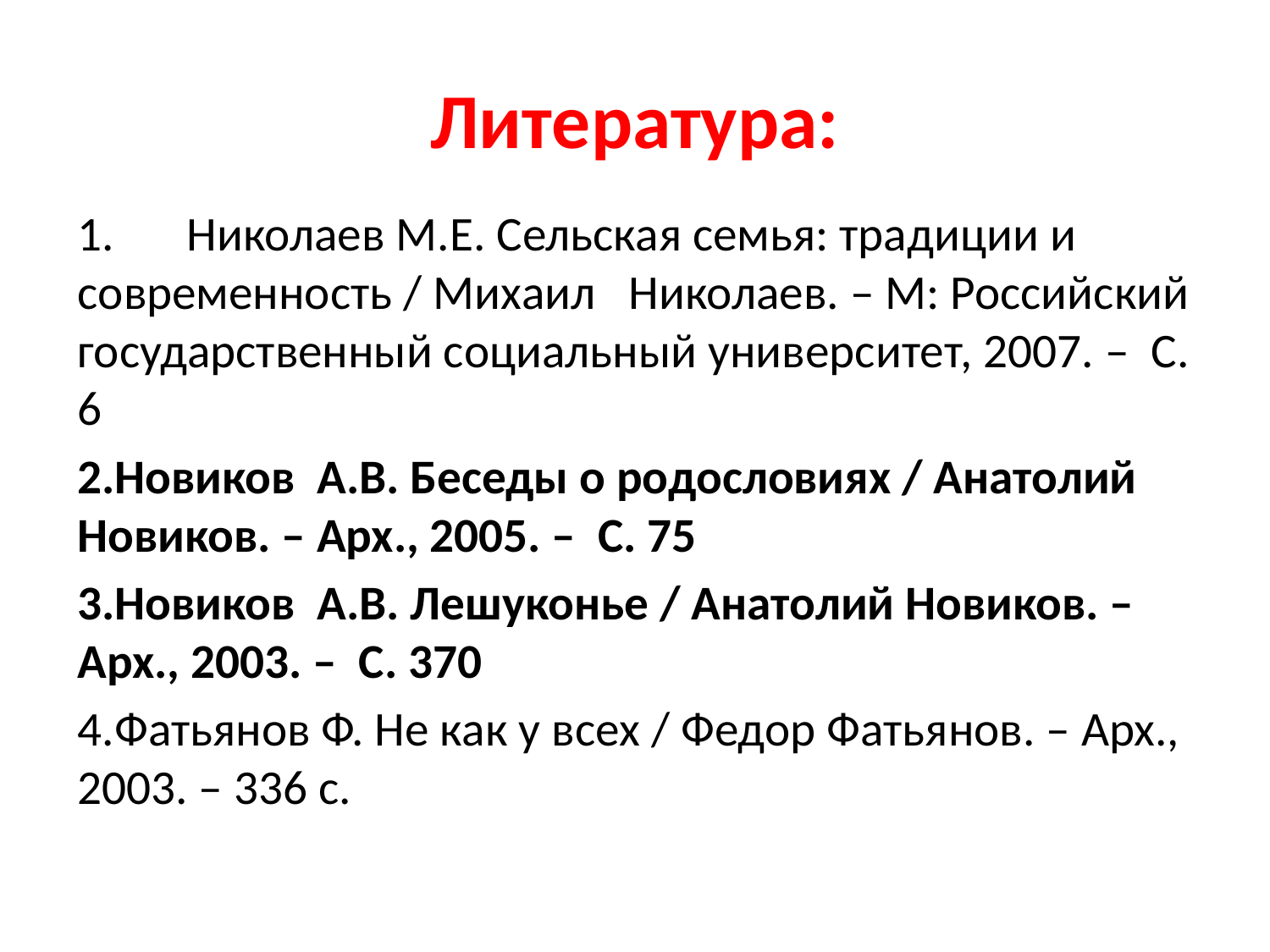

# Литература:
1.	Николаев М.Е. Сельская семья: традиции и современность / Михаил   Николаев. – М: Российский государственный социальный университет, 2007. –  С. 6
2.Новиков  А.В. Беседы о родословиях / Анатолий Новиков. – Арх., 2005. –  С. 75
3.Новиков  А.В. Лешуконье / Анатолий Новиков. – Арх., 2003. –  С. 370
4.Фатьянов Ф. Не как у всех / Федор Фатьянов. – Арх., 2003. – 336 с.